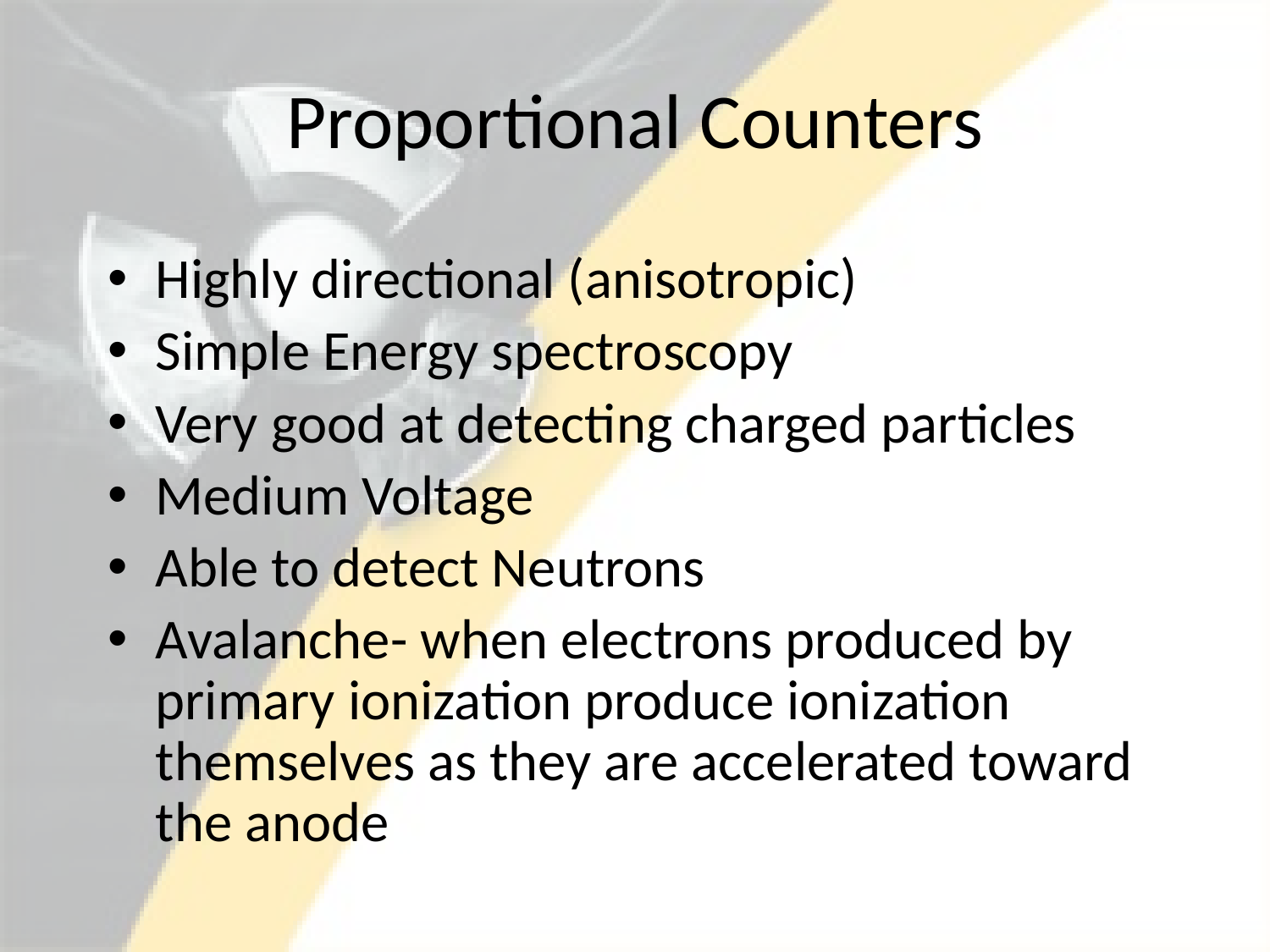

# Proportional Counters
Highly directional (anisotropic)
Simple Energy spectroscopy
Very good at detecting charged particles
Medium Voltage
Able to detect Neutrons
Avalanche- when electrons produced by primary ionization produce ionization themselves as they are accelerated toward the anode